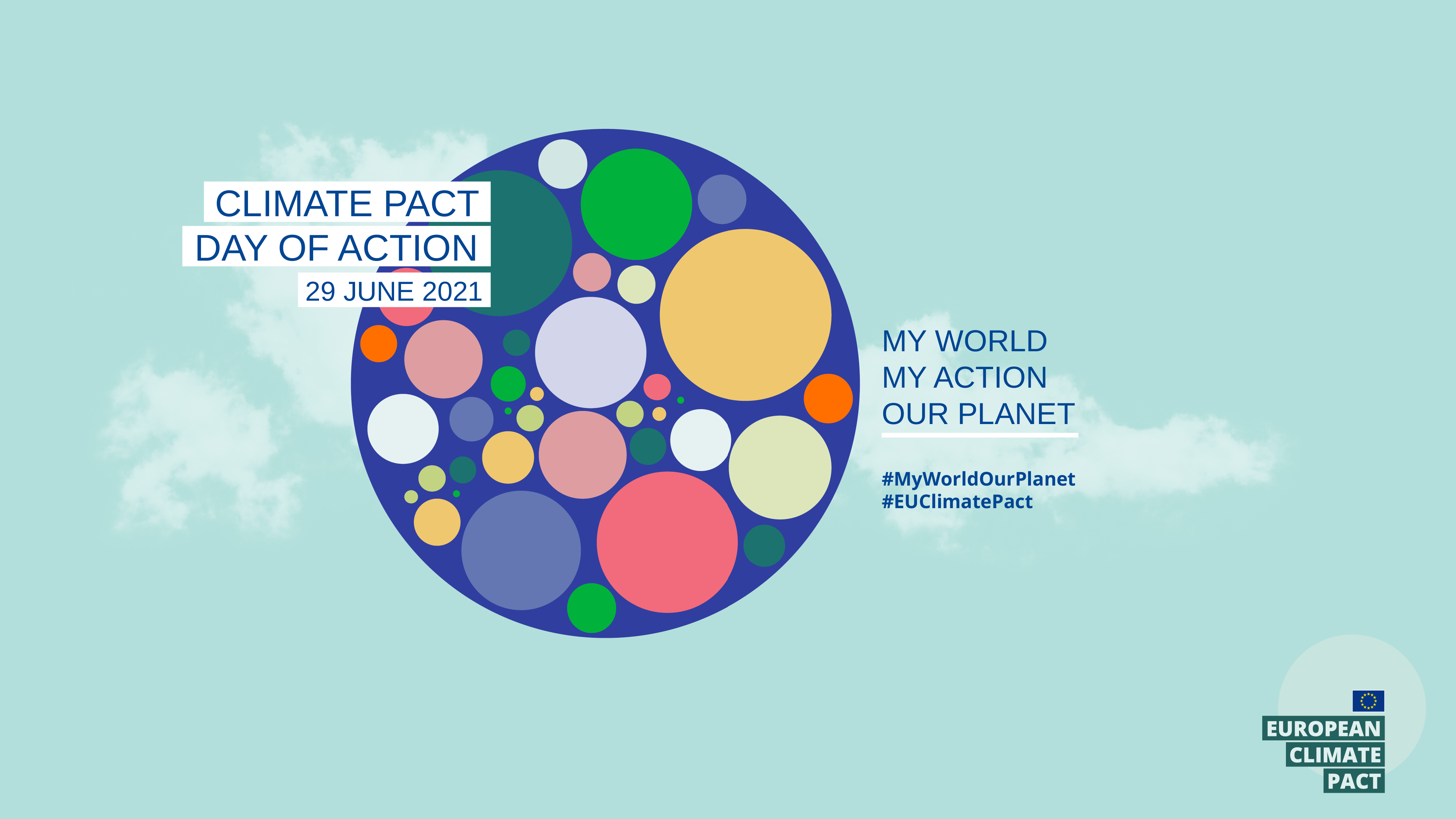

Climate pact
Day of action
29 June 2021
my world
my action
Our planet